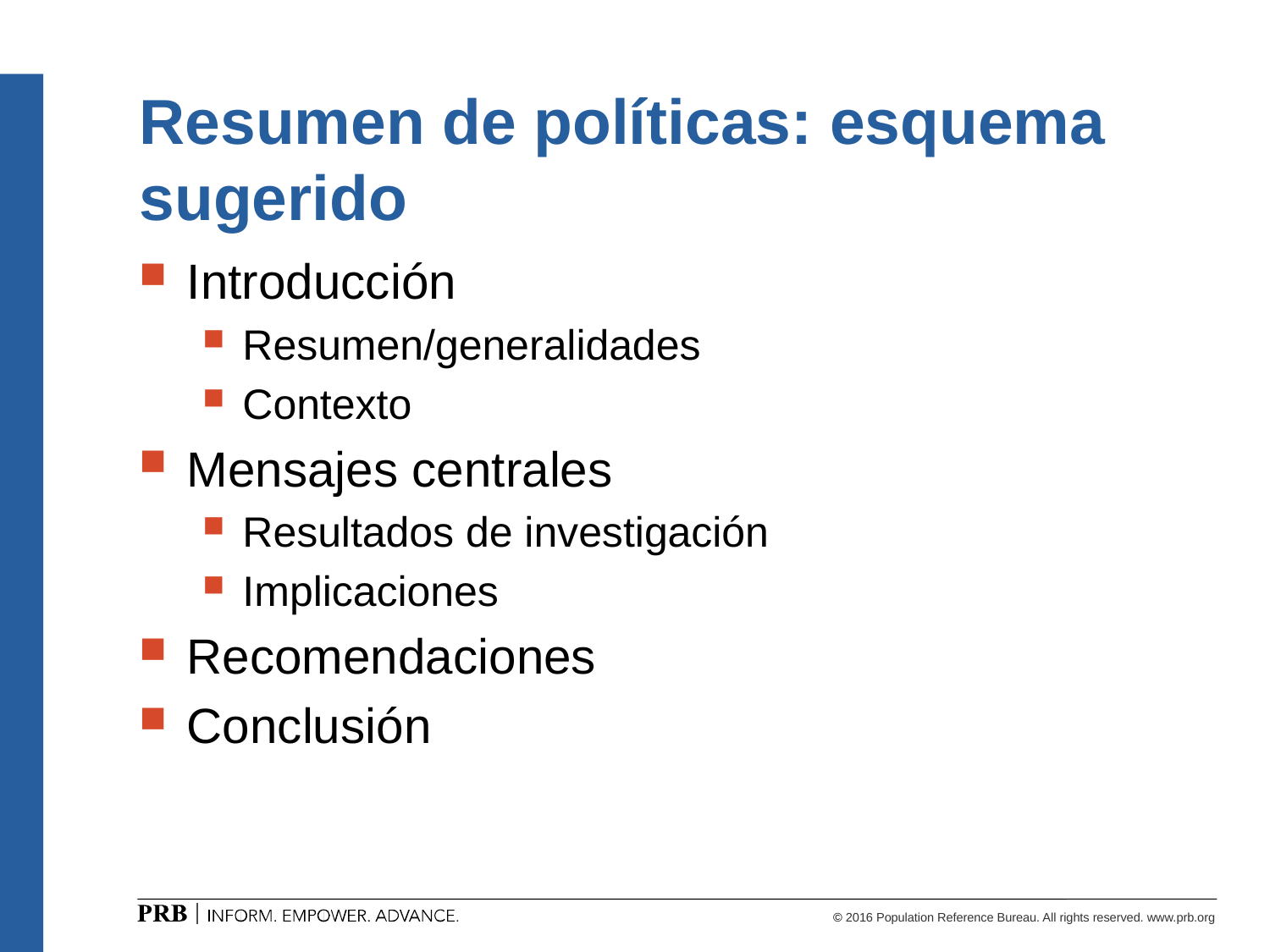

# Resumen de políticas: esquema sugerido
Introducción
Resumen/generalidades
Contexto
Mensajes centrales
Resultados de investigación
Implicaciones
Recomendaciones
Conclusión